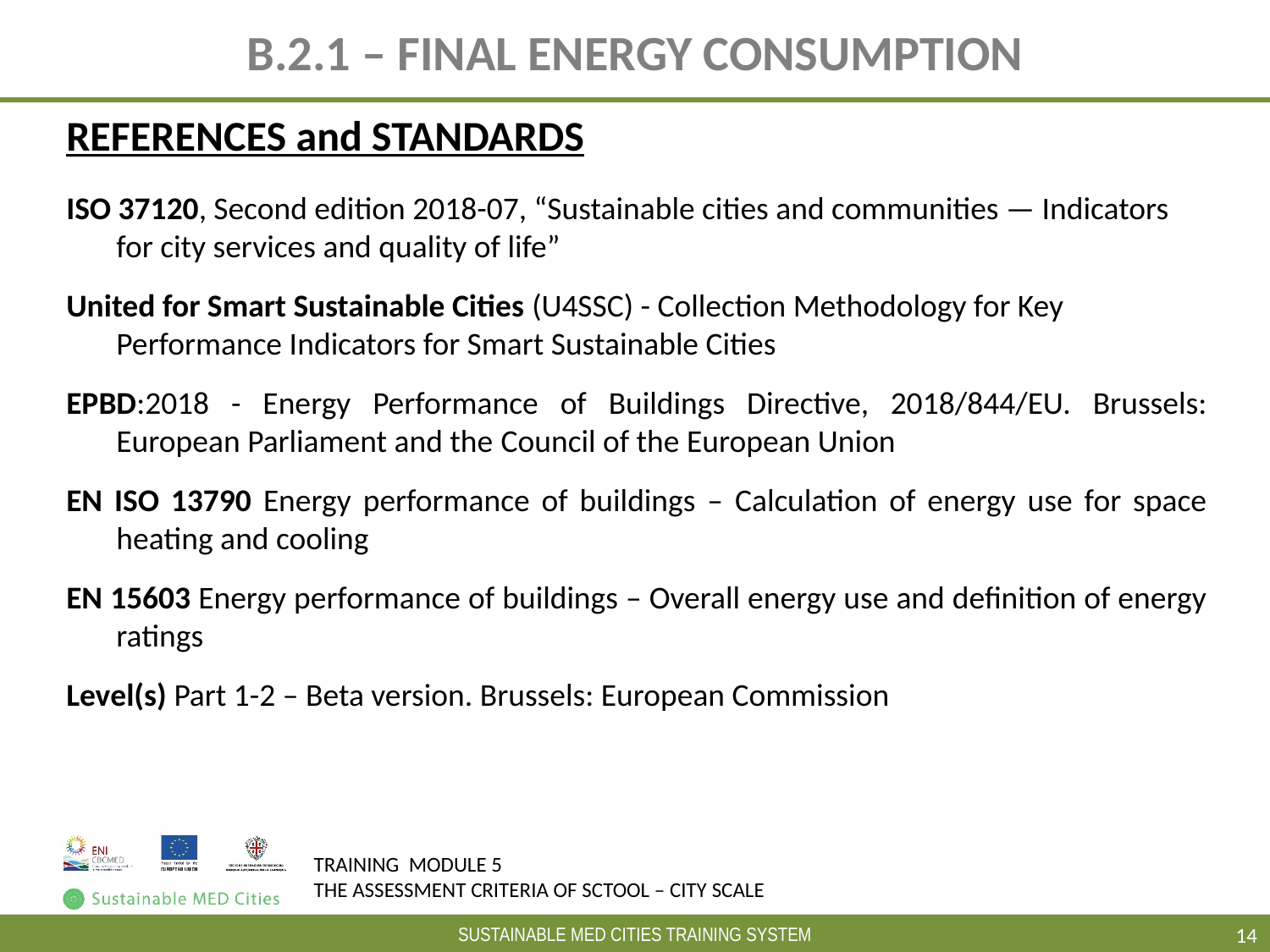

# B.2.1 – FINAL ENERGY CONSUMPTION
REFERENCES and STANDARDS
ISO 37120, Second edition 2018-07, “Sustainable cities and communities — Indicators for city services and quality of life”
United for Smart Sustainable Cities (U4SSC) - Collection Methodology for Key Performance Indicators for Smart Sustainable Cities
EPBD:2018 - Energy Performance of Buildings Directive, 2018/844/EU. Brussels: European Parliament and the Council of the European Union
EN ISO 13790 Energy performance of buildings – Calculation of energy use for space heating and cooling
EN 15603 Energy performance of buildings – Overall energy use and definition of energy ratings
Level(s) Part 1-2 – Beta version. Brussels: European Commission
14